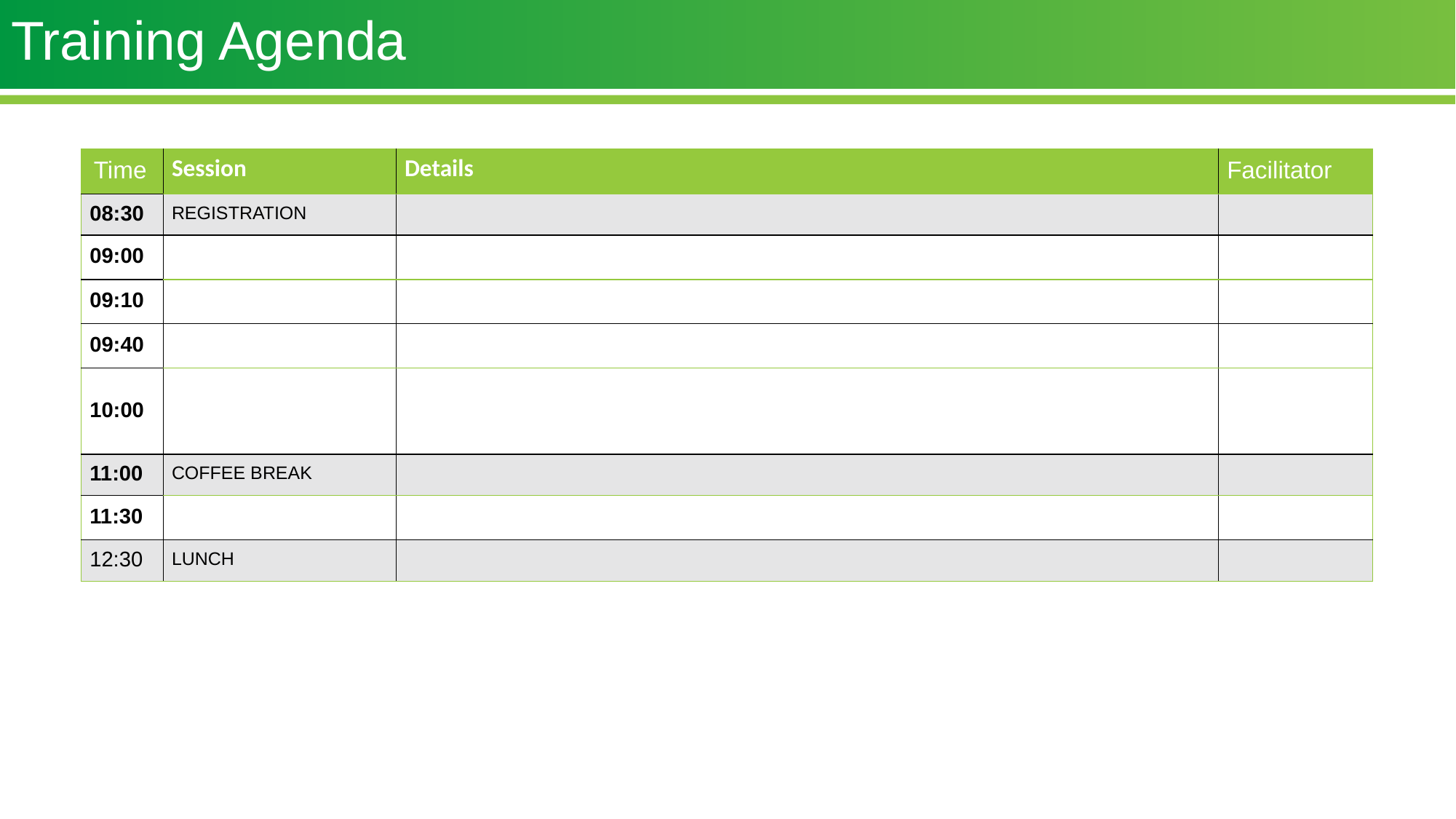

# Training Agenda
| Time | Session | Details | Facilitator |
| --- | --- | --- | --- |
| 08:30 | REGISTRATION |  |  |
| 09:00 |  |  |  |
| 09:10 |  |  |  |
| 09:40 |  |  |  |
| 10:00 |  |  |  |
| 11:00 | COFFEE BREAK |  |  |
| 11:30 |  |  |  |
| 12:30 | LUNCH |  |  |